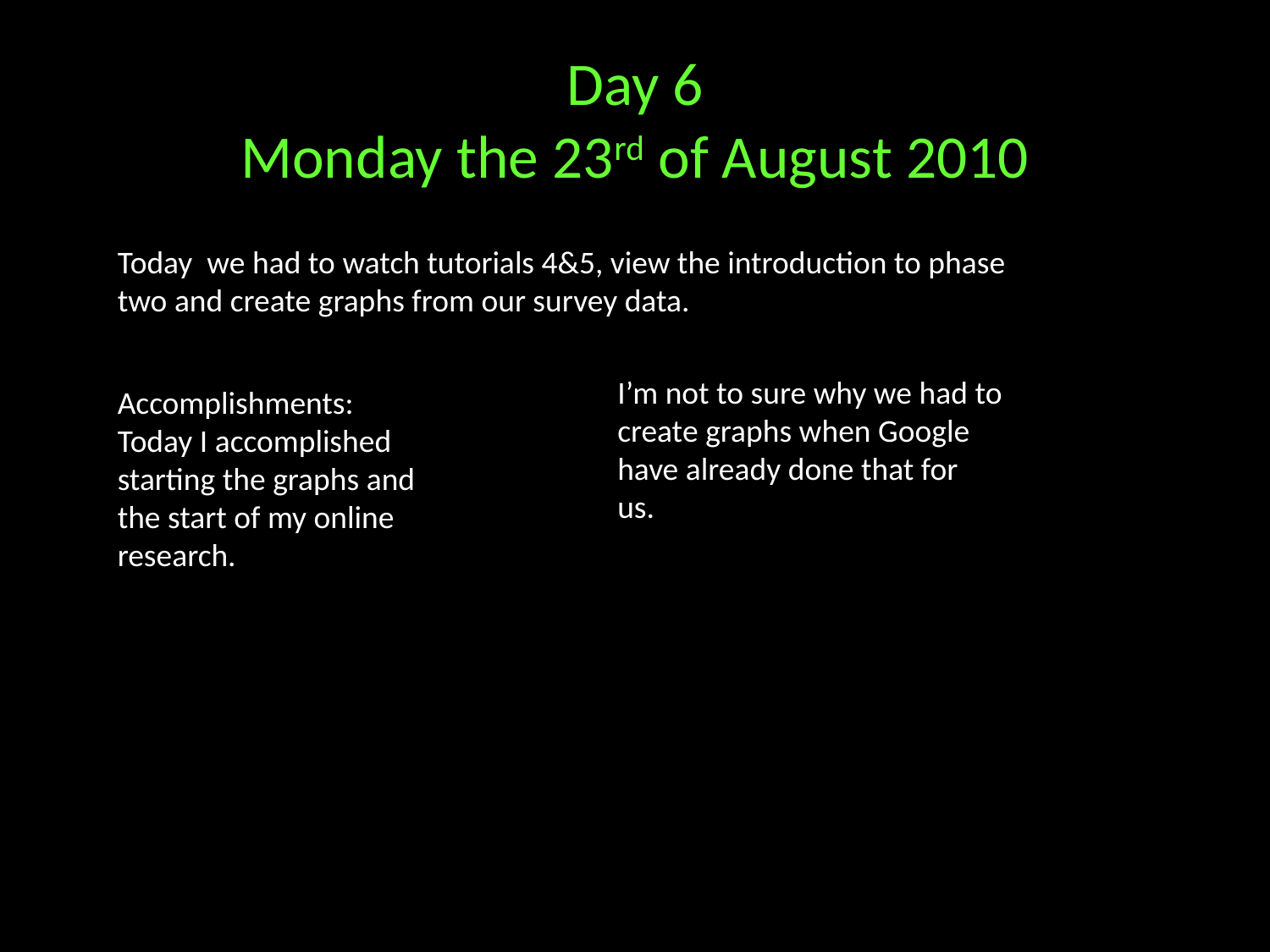

# Day 6 Monday the 23rd of August 2010
Today  we had to watch tutorials 4&5, view the introduction to phase two and create graphs from our survey data.
I’m not to sure why we had to create graphs when Google have already done that for us.
Accomplishments:
Today I accomplished starting the graphs and the start of my online research.